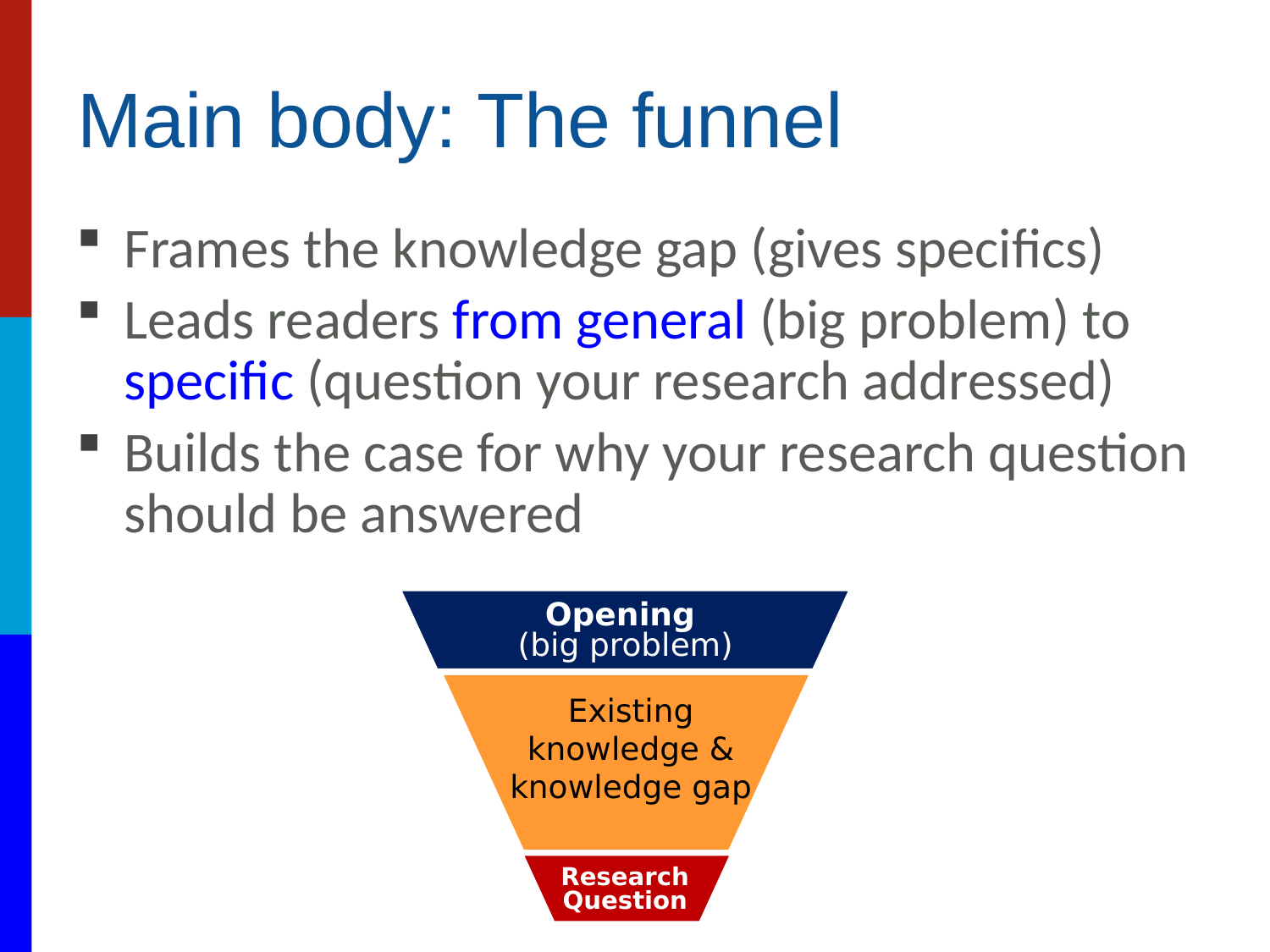

# Main body: The funnel
Frames the knowledge gap (gives specifics)
Leads readers from general (big problem) to specific (question your research addressed)
Builds the case for why your research question should be answered

Opening
(big problem)

Research
Question
Existing knowledge & knowledge gap